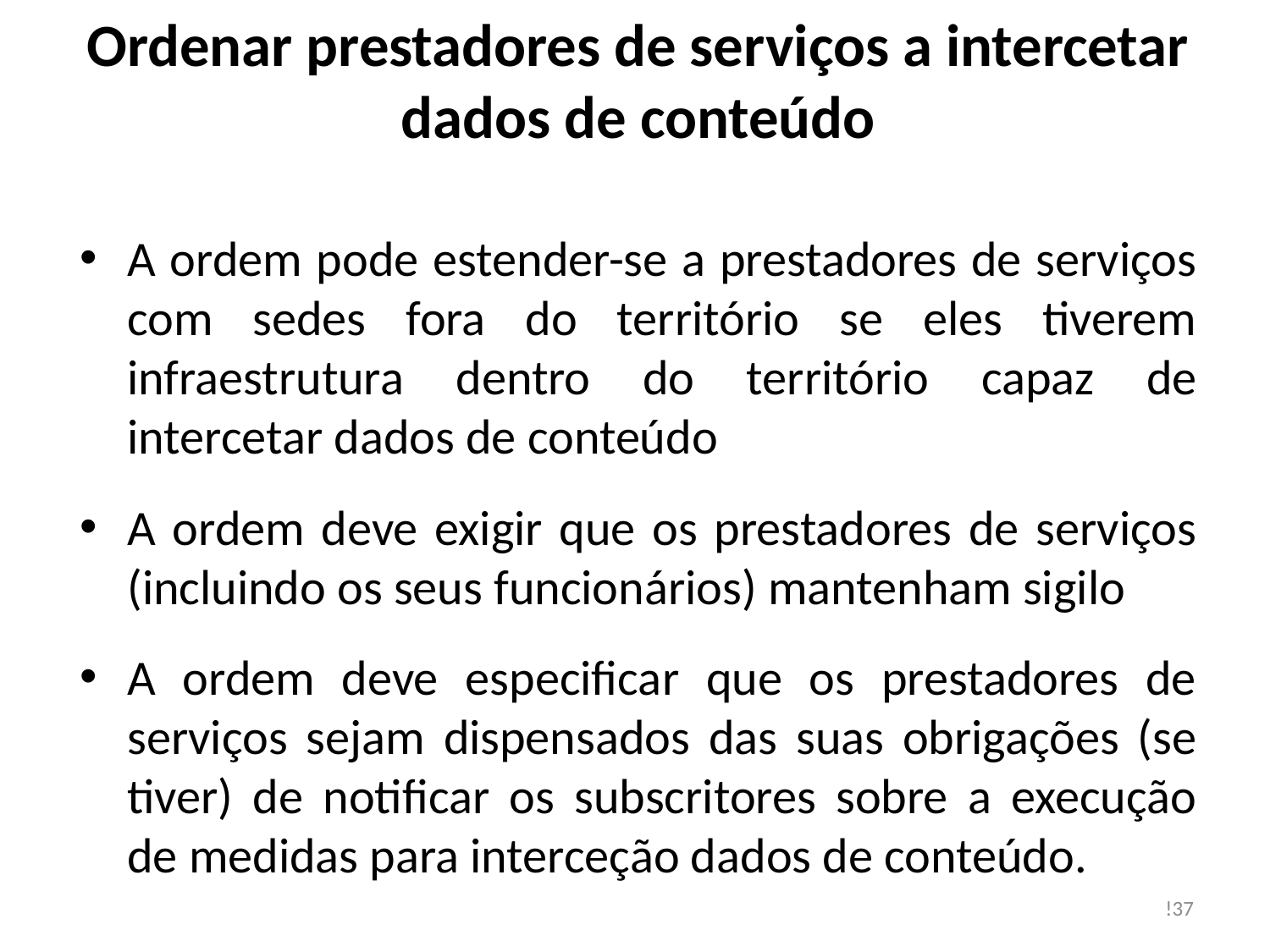

# Ordenar prestadores de serviços a intercetar dados de conteúdo
A ordem pode estender-se a prestadores de serviços com sedes fora do território se eles tiverem infraestrutura dentro do território capaz de intercetar dados de conteúdo
A ordem deve exigir que os prestadores de serviços (incluindo os seus funcionários) mantenham sigilo
A ordem deve especificar que os prestadores de serviços sejam dispensados das suas obrigações (se tiver) de notificar os subscritores sobre a execução de medidas para interceção dados de conteúdo.
!37